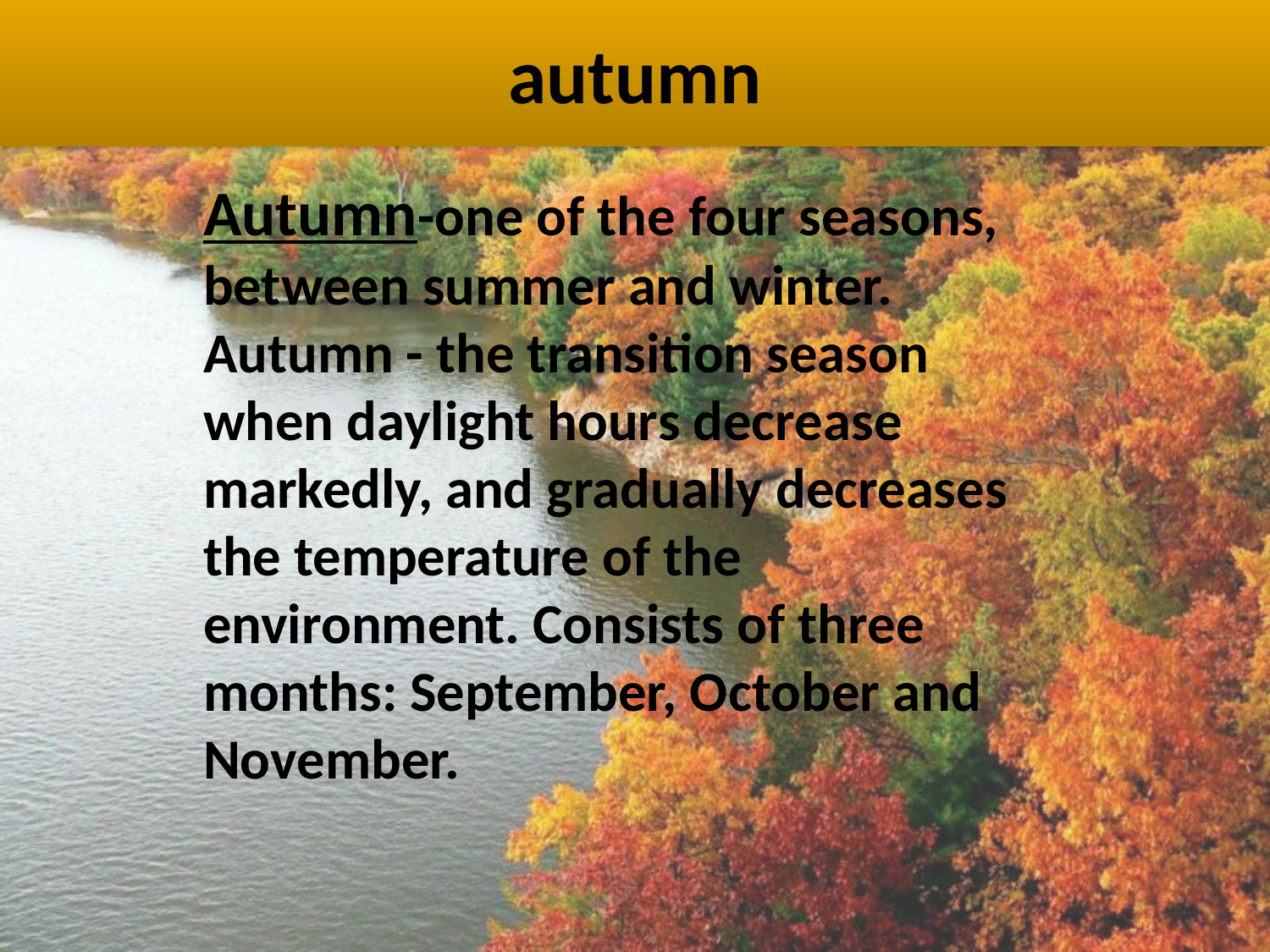

# autumn
Autumn-one of the four seasons, between summer and winter. Autumn - the transition season when daylight hours decrease markedly, and gradually decreases the temperature of the environment. Consists of three months: September, October and November.